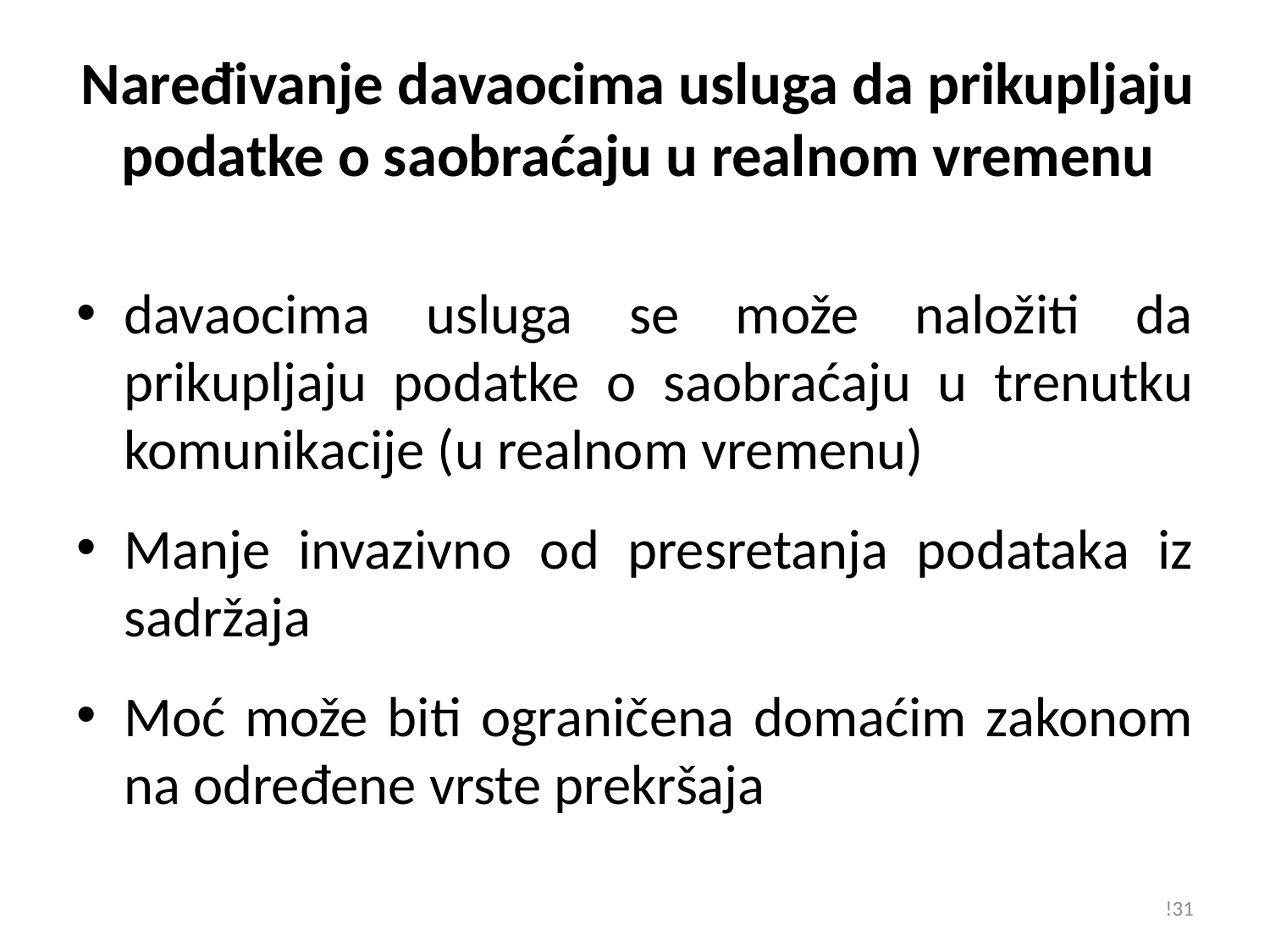

# Naređivanje davaocima usluga da prikupljaju podatke o saobraćaju u realnom vremenu
davaocima usluga se može naložiti da prikupljaju podatke o saobraćaju u trenutku komunikacije (u realnom vremenu)
Manje invazivno od presretanja podataka iz sadržaja
Moć može biti ograničena domaćim zakonom na određene vrste prekršaja
!31